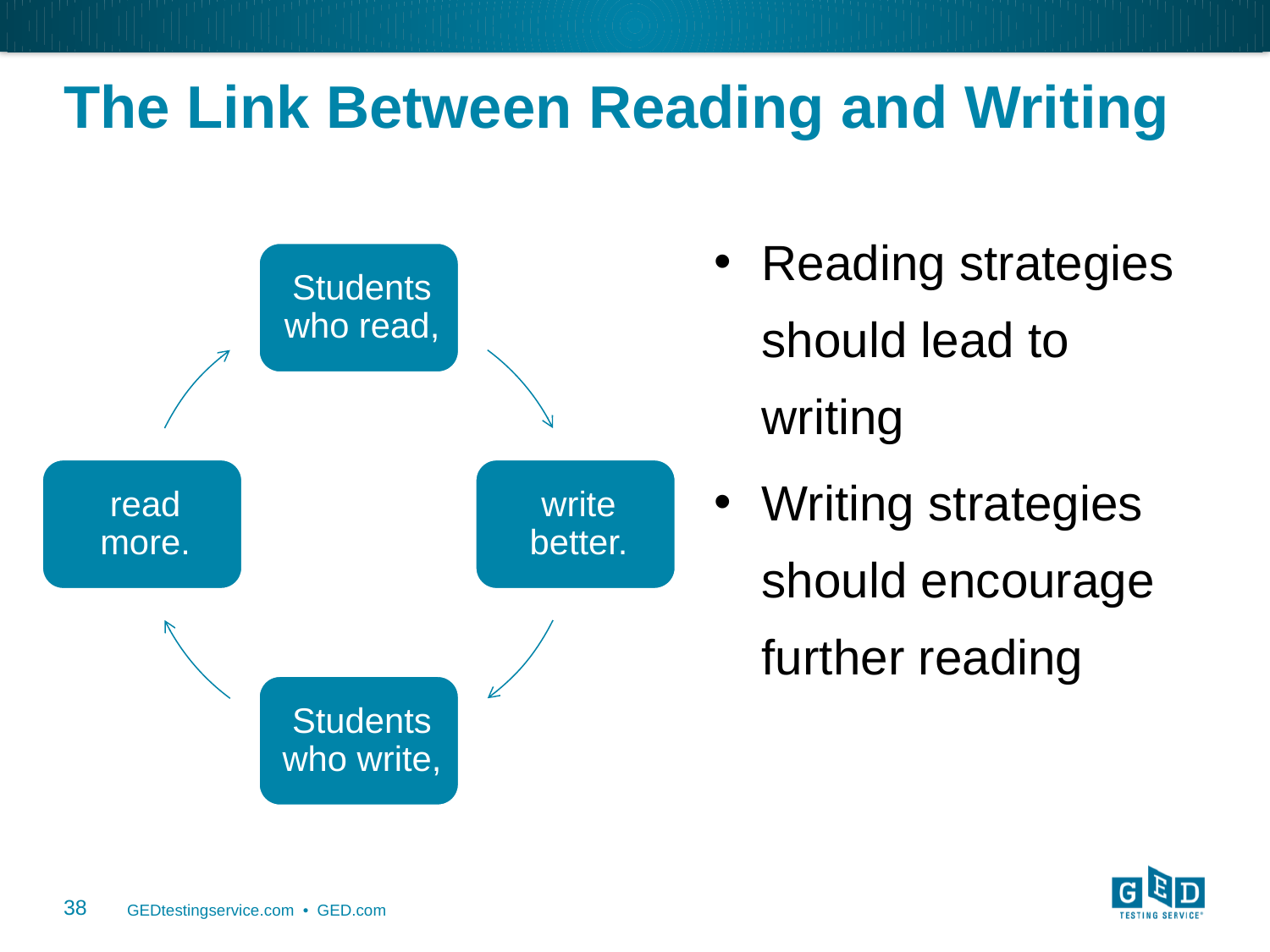

# The Link Between Reading and Writing
Reading strategies should lead to writing
Writing strategies should encourage further reading
Students who read,
write better.
Students who write,
read more.
38